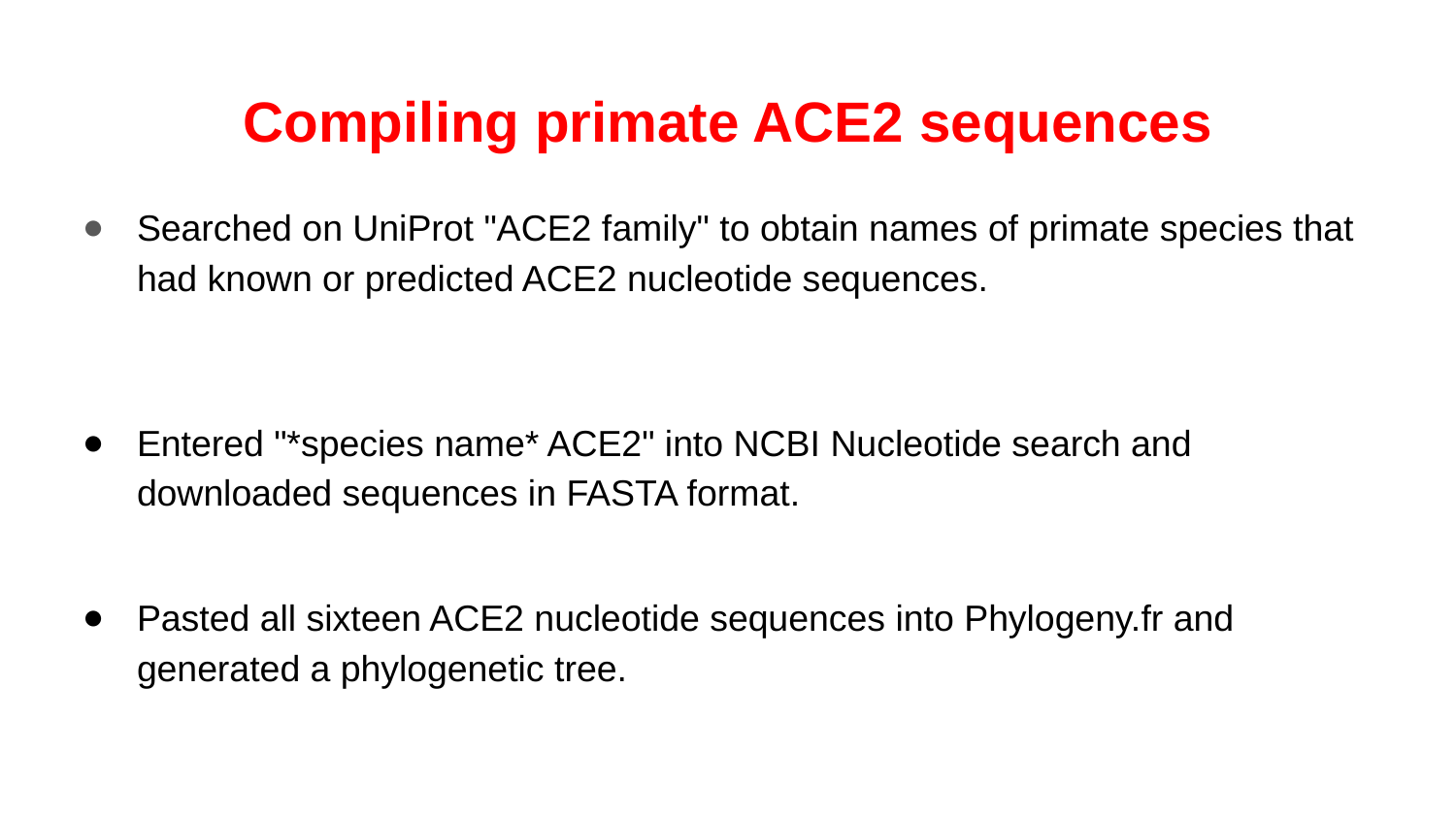

# Compiling primate ACE2 sequences
Searched on UniProt "ACE2 family" to obtain names of primate species that had known or predicted ACE2 nucleotide sequences.

Entered "*species name* ACE2" into NCBI Nucleotide search and downloaded sequences in FASTA format.

Pasted all sixteen ACE2 nucleotide sequences into Phylogeny.fr and generated a phylogenetic tree.